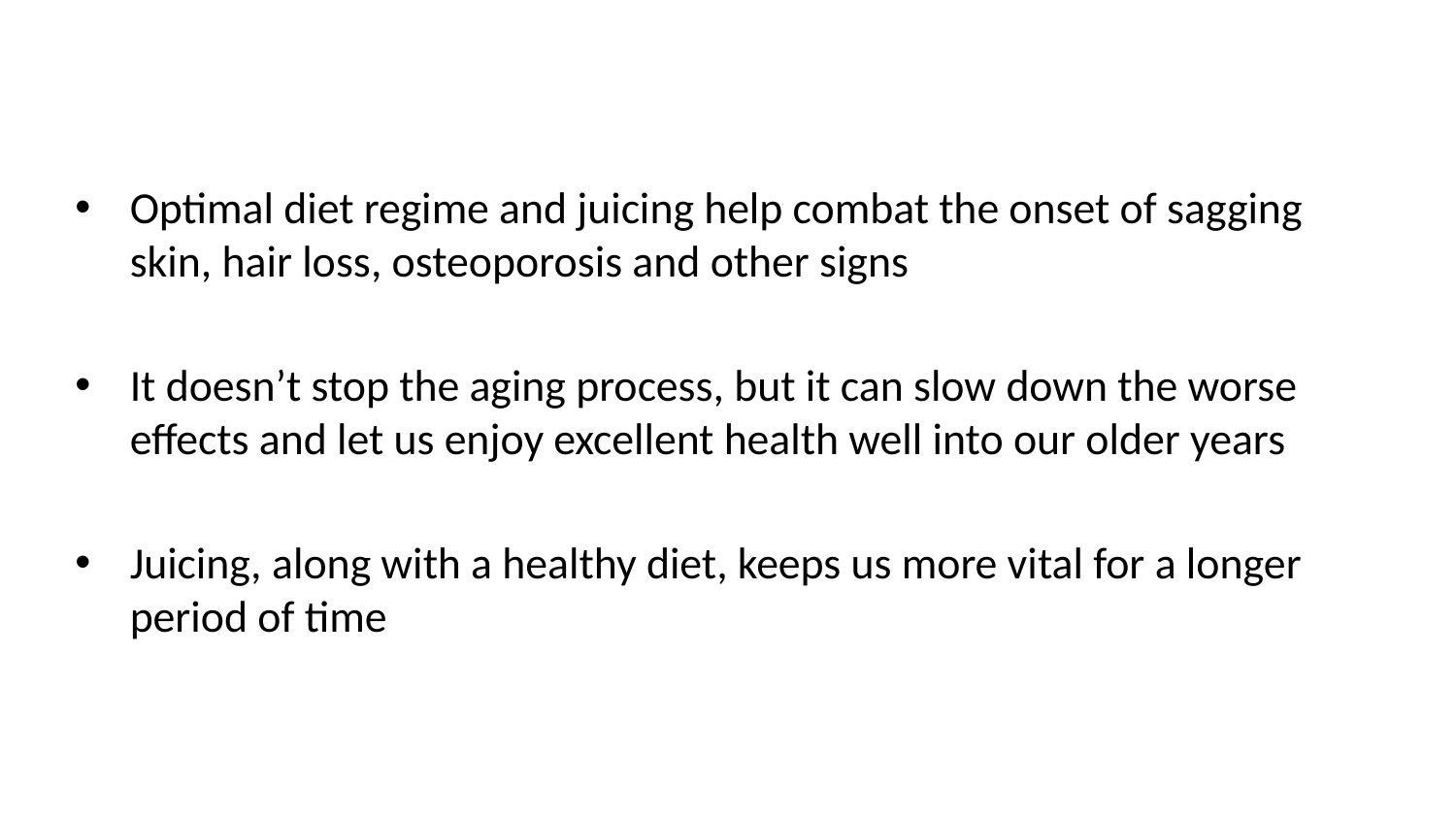

Optimal diet regime and juicing help combat the onset of sagging skin, hair loss, osteoporosis and other signs

It doesn’t stop the aging process, but it can slow down the worse effects and let us enjoy excellent health well into our older years

Juicing, along with a healthy diet, keeps us more vital for a longer period of time